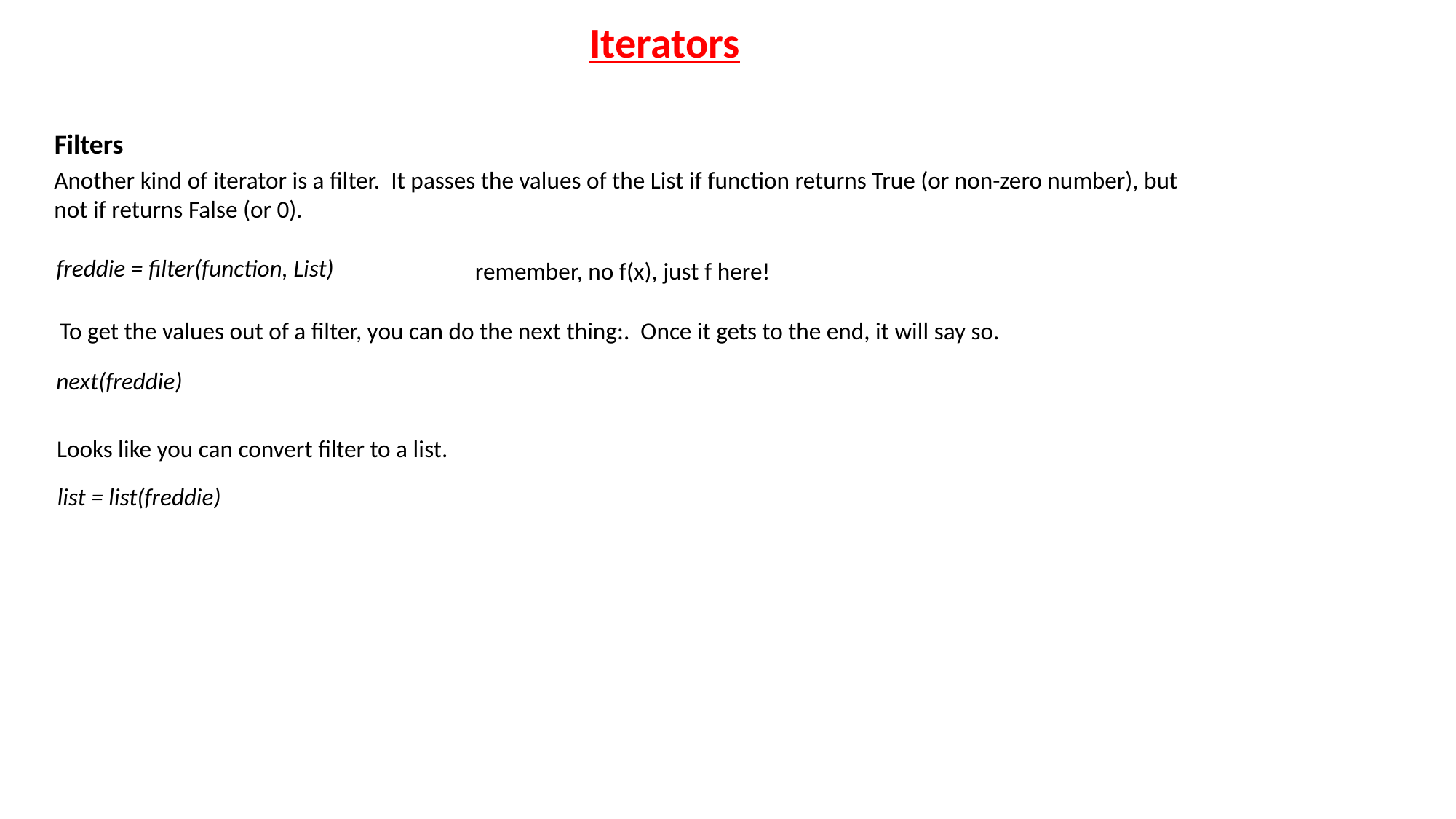

Iterators
Filters
Another kind of iterator is a filter.  It passes the values of the List if function returns True (or non-zero number), but not if returns False (or 0).
freddie = filter(function, List)
remember, no f(x), just f here!
To get the values out of a filter, you can do the next thing:.  Once it gets to the end, it will say so.
next(freddie)
Looks like you can convert filter to a list.
list = list(freddie)